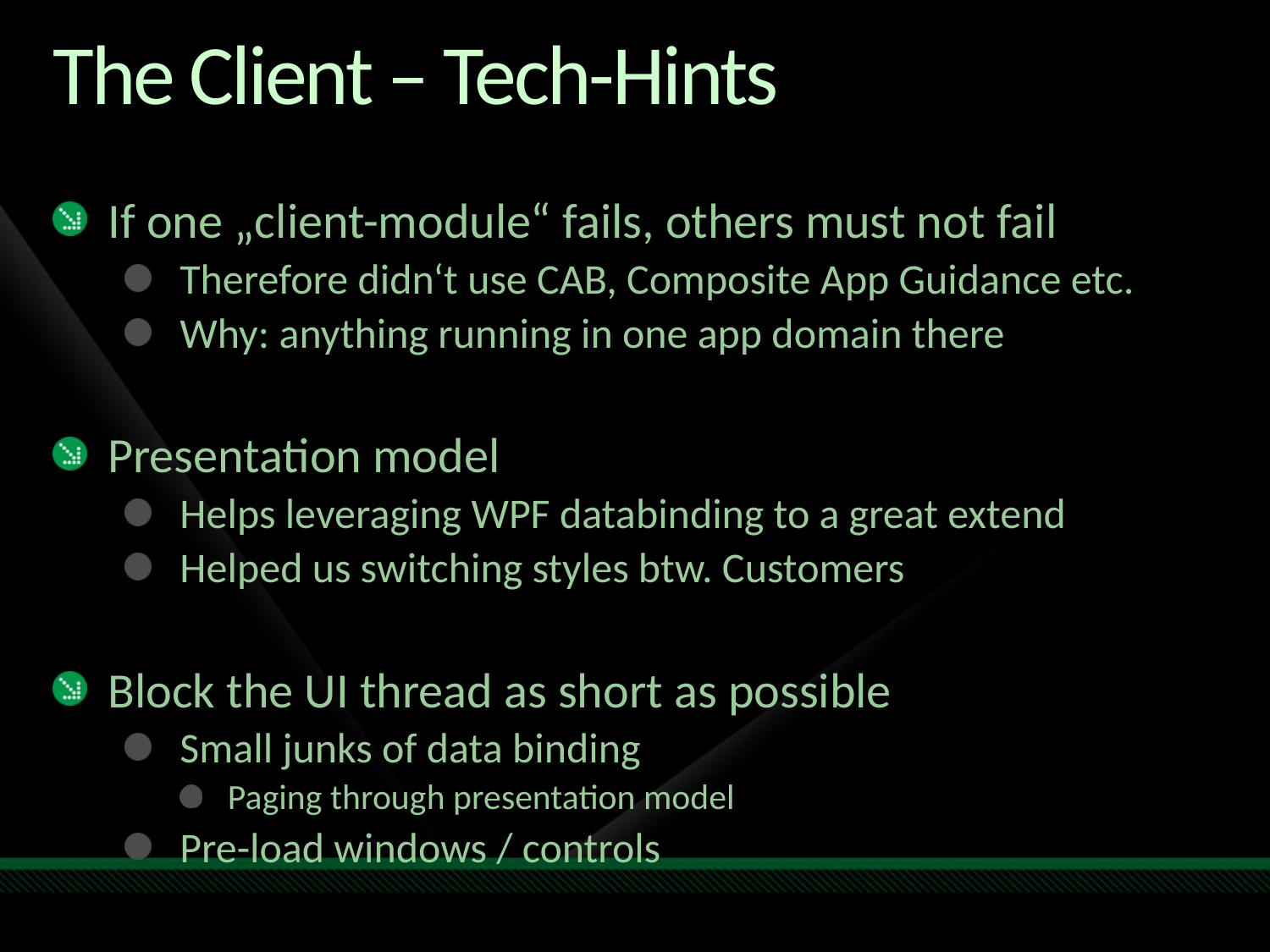

# The Client – Tech-Hints
If one „client-module“ fails, others must not fail
Therefore didn‘t use CAB, Composite App Guidance etc.
Why: anything running in one app domain there

Presentation model
Helps leveraging WPF databinding to a great extend
Helped us switching styles btw. Customers

Block the UI thread as short as possible
Small junks of data binding
Paging through presentation model
Pre-load windows / controls